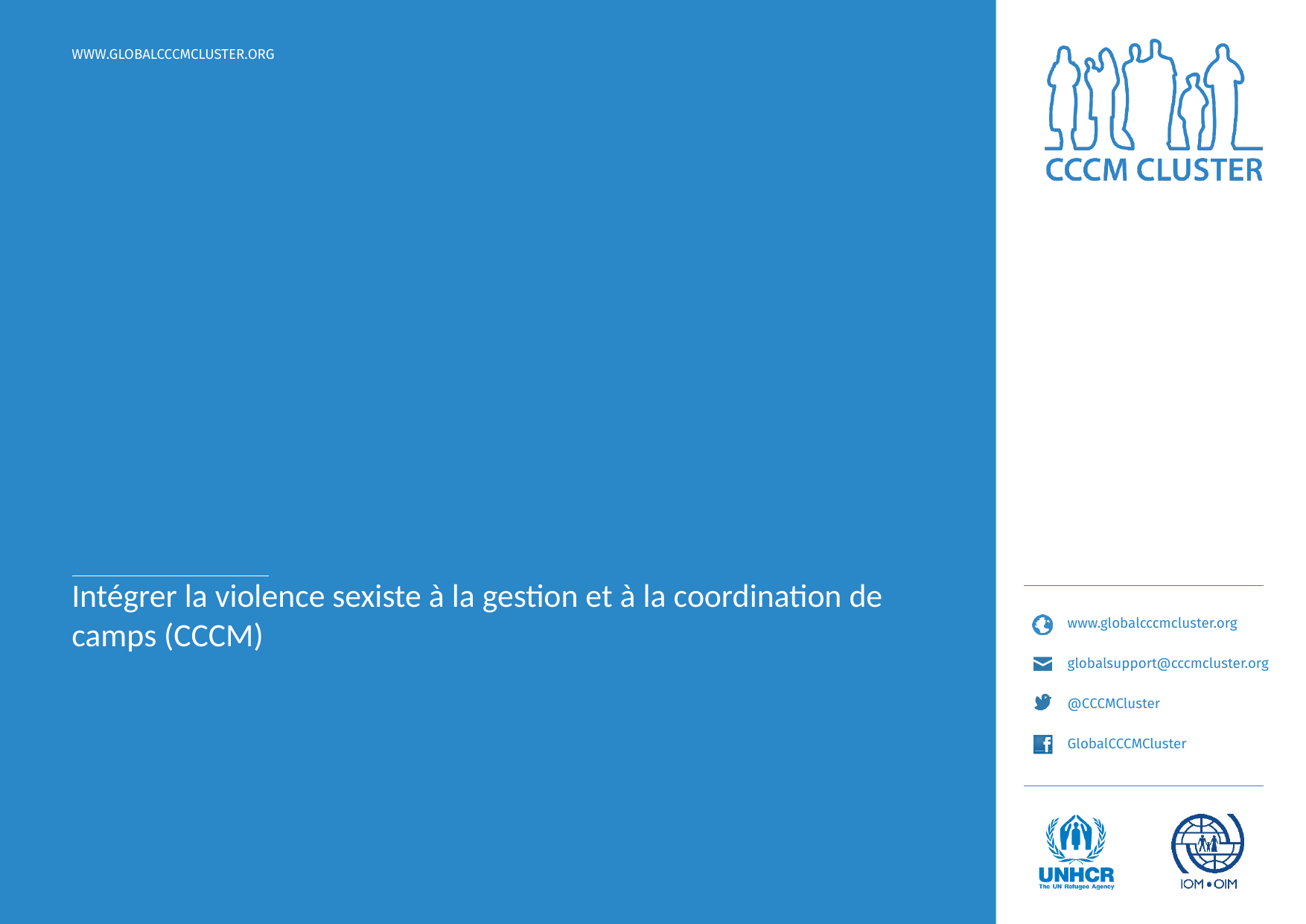

# Intégrer la violence sexiste à la gestion et à la coordination de camps (CCCM)